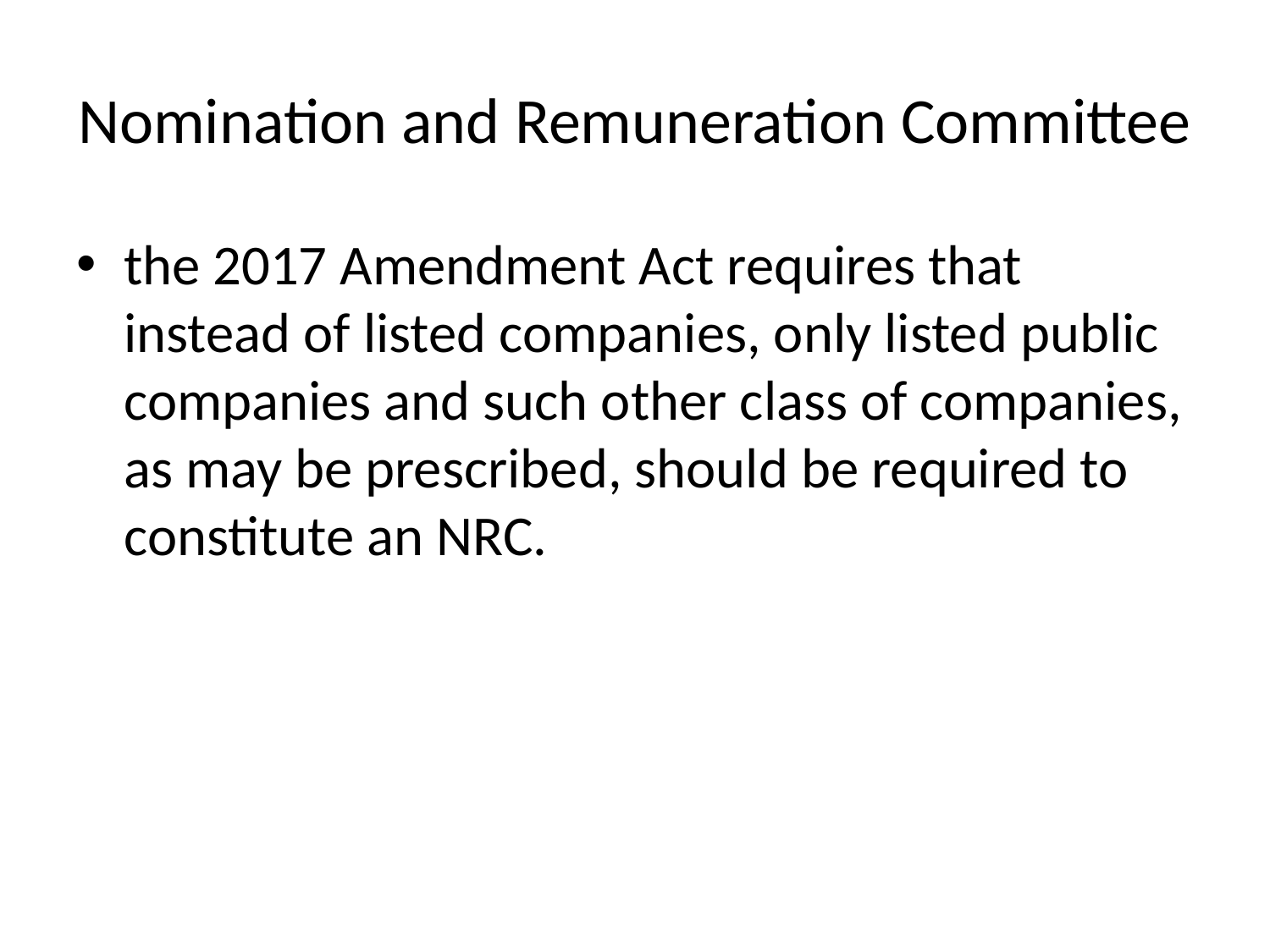

# Nomination and Remuneration Committee
the 2017 Amendment Act requires that instead of listed companies, only listed public companies and such other class of companies, as may be prescribed, should be required to constitute an NRC.